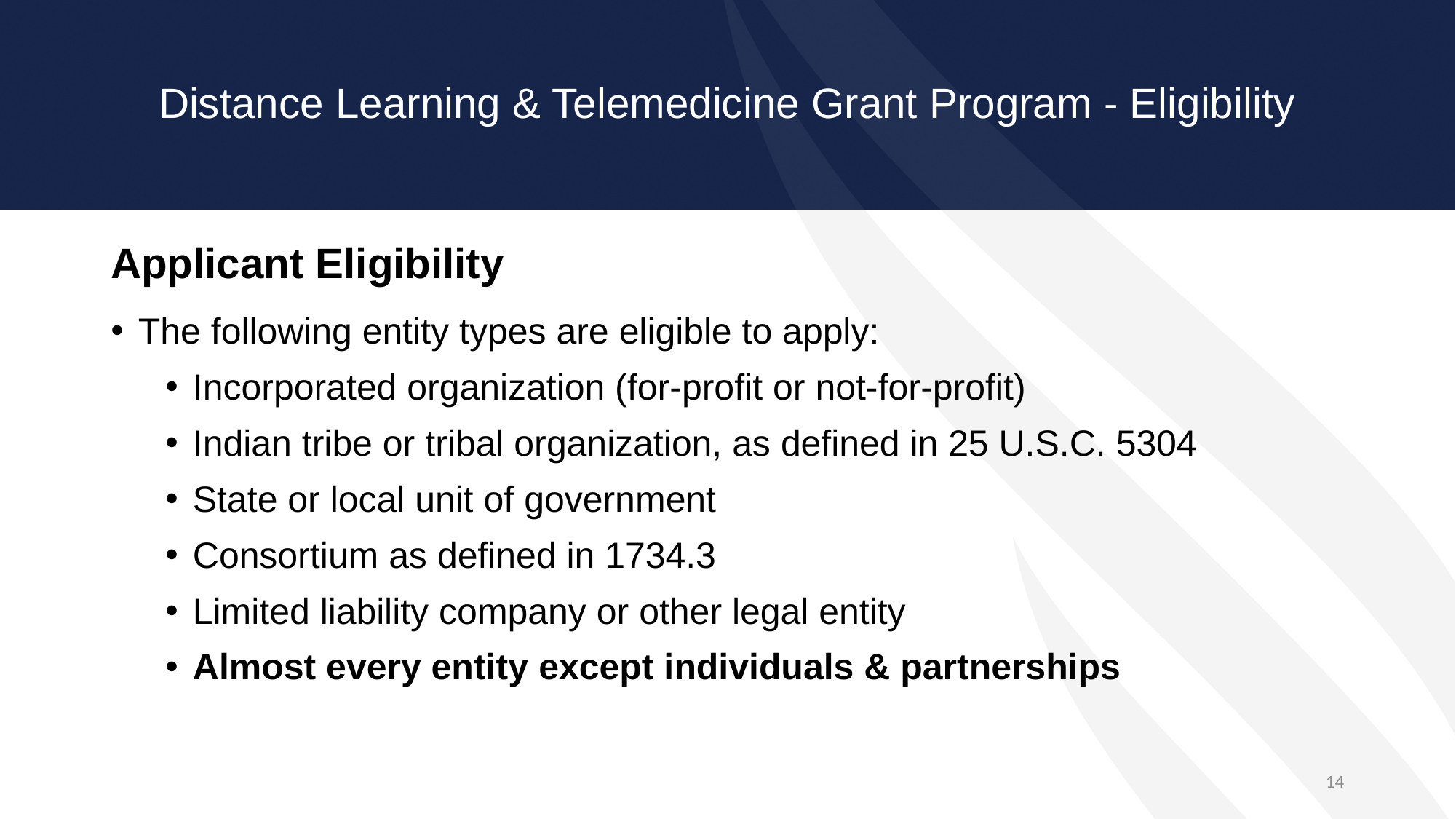

# Distance Learning & Telemedicine Grant Program - Eligibility
Applicant Eligibility
The following entity types are eligible to apply:
Incorporated organization (for-profit or not-for-profit)
Indian tribe or tribal organization, as defined in 25 U.S.C. 5304
State or local unit of government
Consortium as defined in 1734.3
Limited liability company or other legal entity
Almost every entity except individuals & partnerships
14